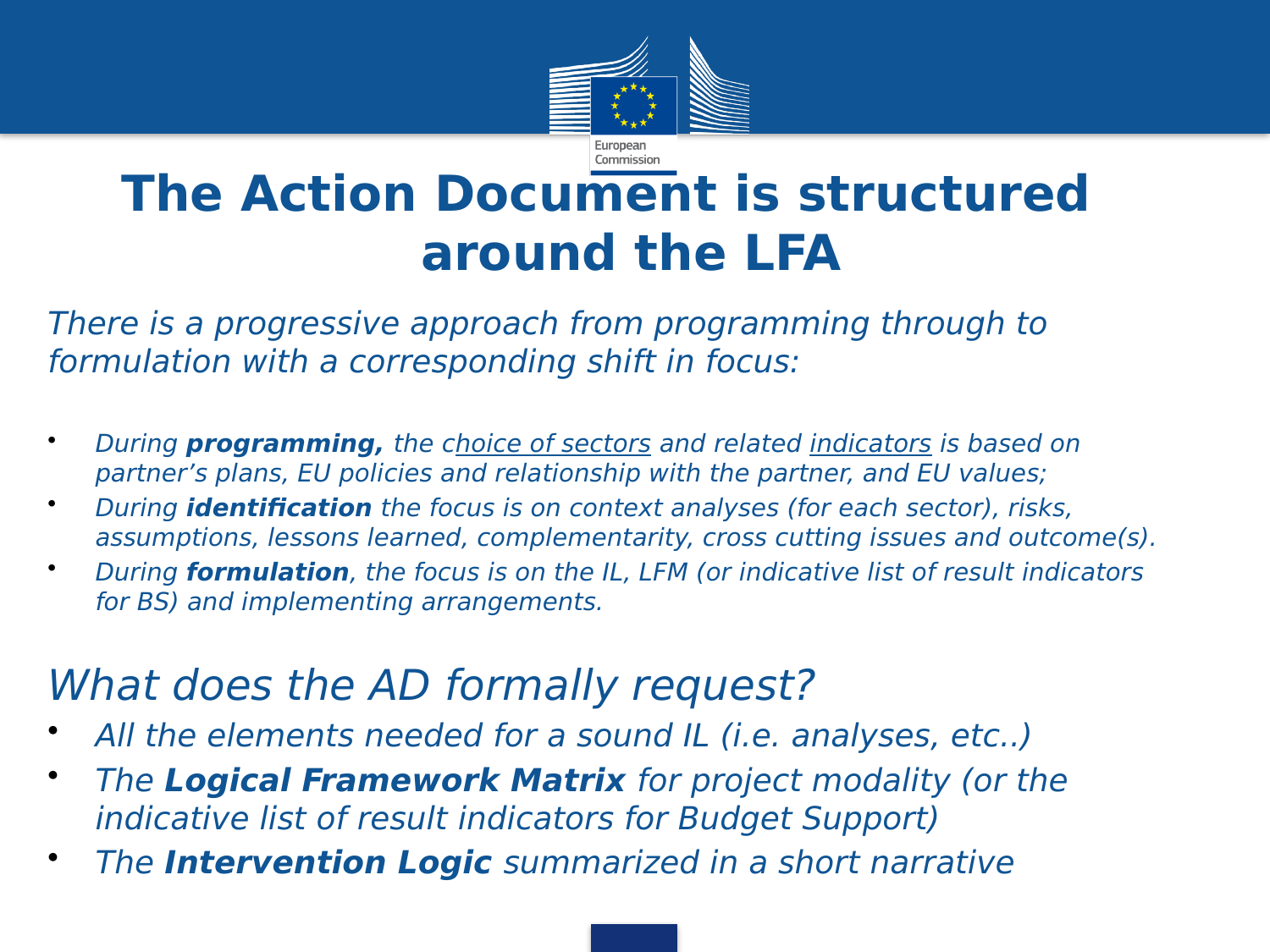

# The Action Document is structured around the LFA
There is a progressive approach from programming through to formulation with a corresponding shift in focus:

During programming, the choice of sectors and related indicators is based on partner’s plans, EU policies and relationship with the partner, and EU values;
During identification the focus is on context analyses (for each sector), risks, assumptions, lessons learned, complementarity, cross cutting issues and outcome(s).
During formulation, the focus is on the IL, LFM (or indicative list of result indicators for BS) and implementing arrangements.

What does the AD formally request?
All the elements needed for a sound IL (i.e. analyses, etc..)
The Logical Framework Matrix for project modality (or the indicative list of result indicators for Budget Support)
The Intervention Logic summarized in a short narrative